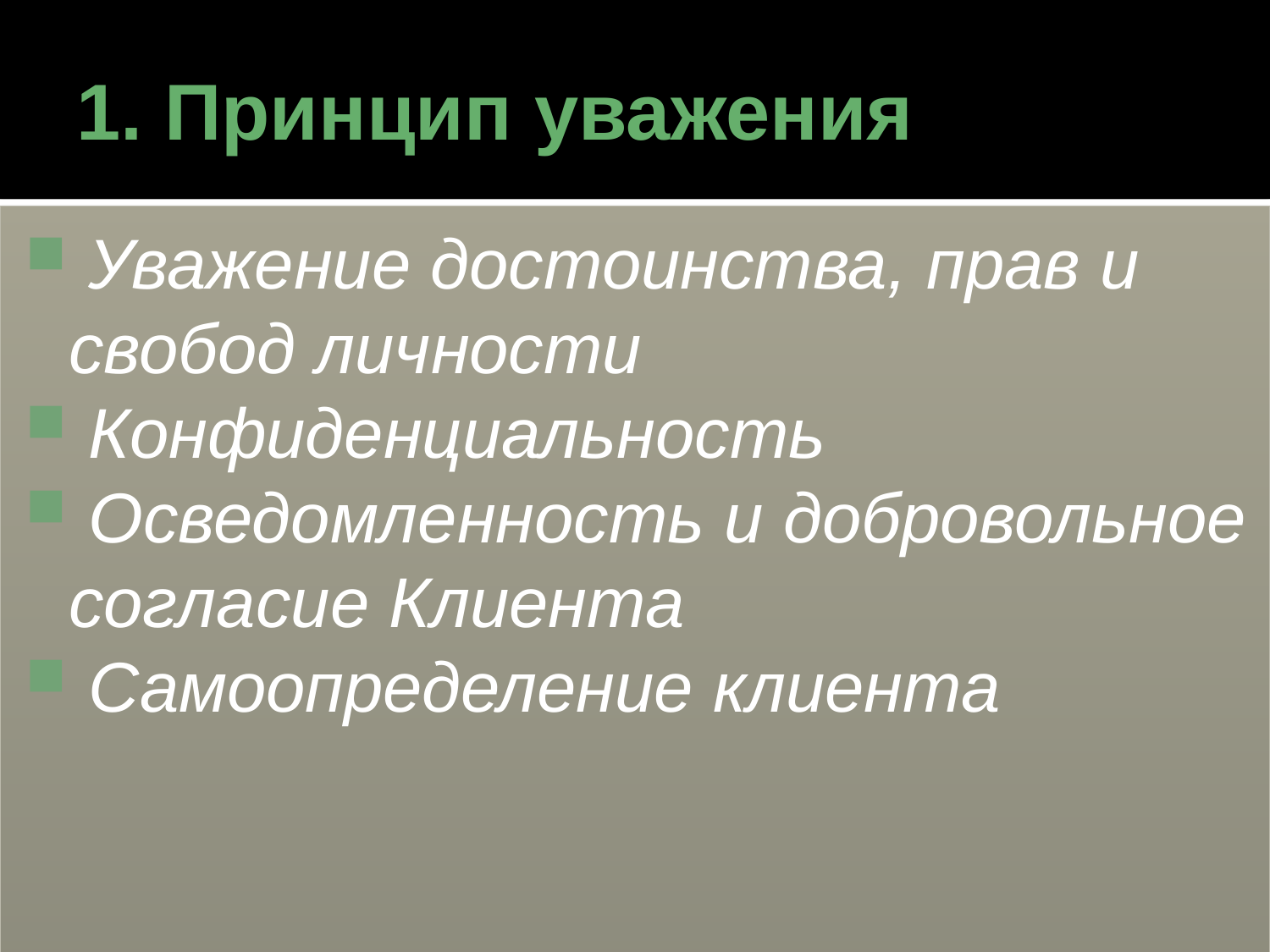

# 1. Принцип уважения
 Уважение достоинства, прав и свобод личности
 Конфиденциальность
 Осведомленность и добровольное согласие Клиента
 Самоопределение клиента